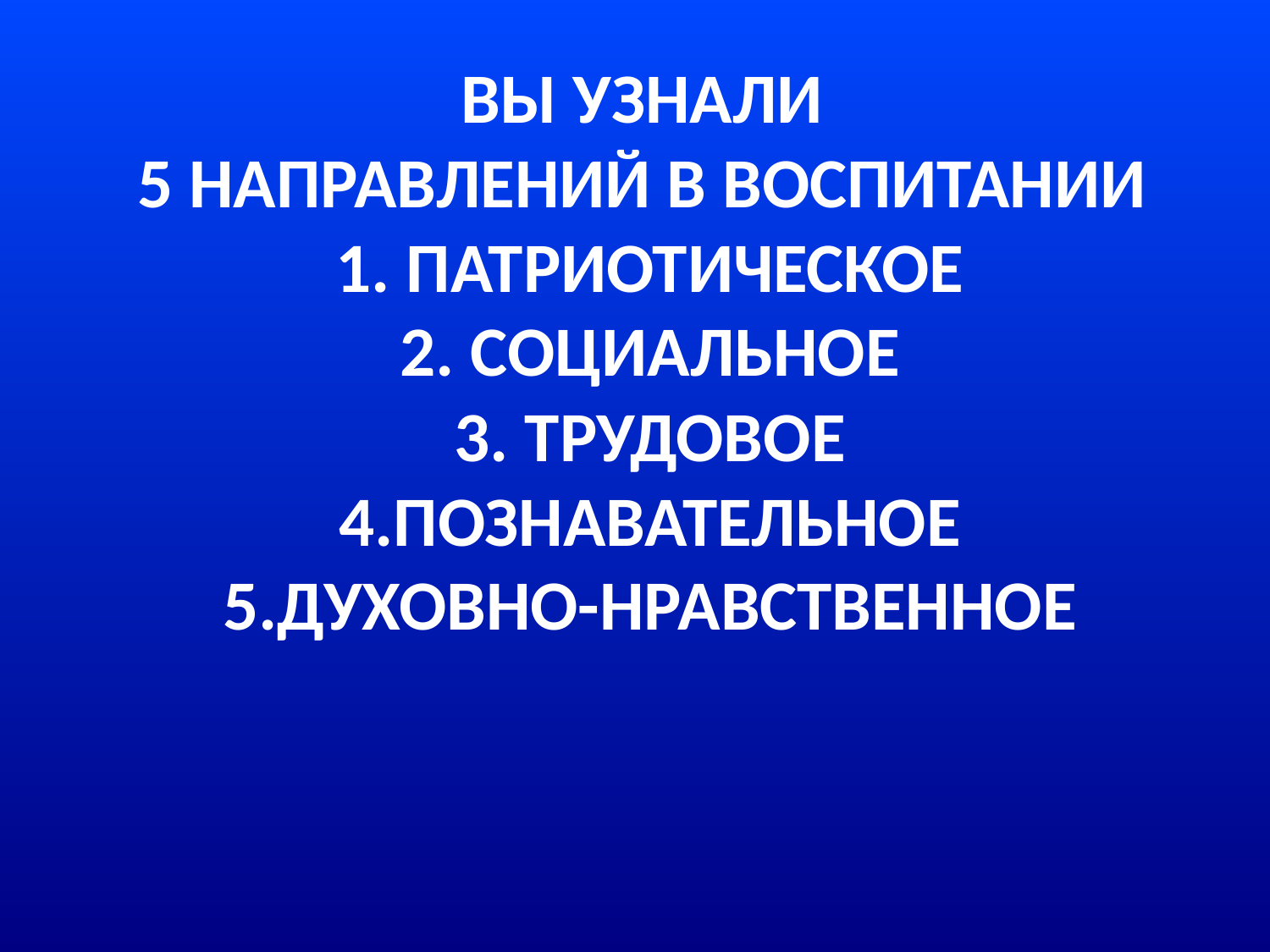

# ВЫ УЗНАЛИ 5 направлений в воспитании 1. Патриотическое 2. Социальное 3. Трудовое 4.Познавательное 5.Духовно-нравственное